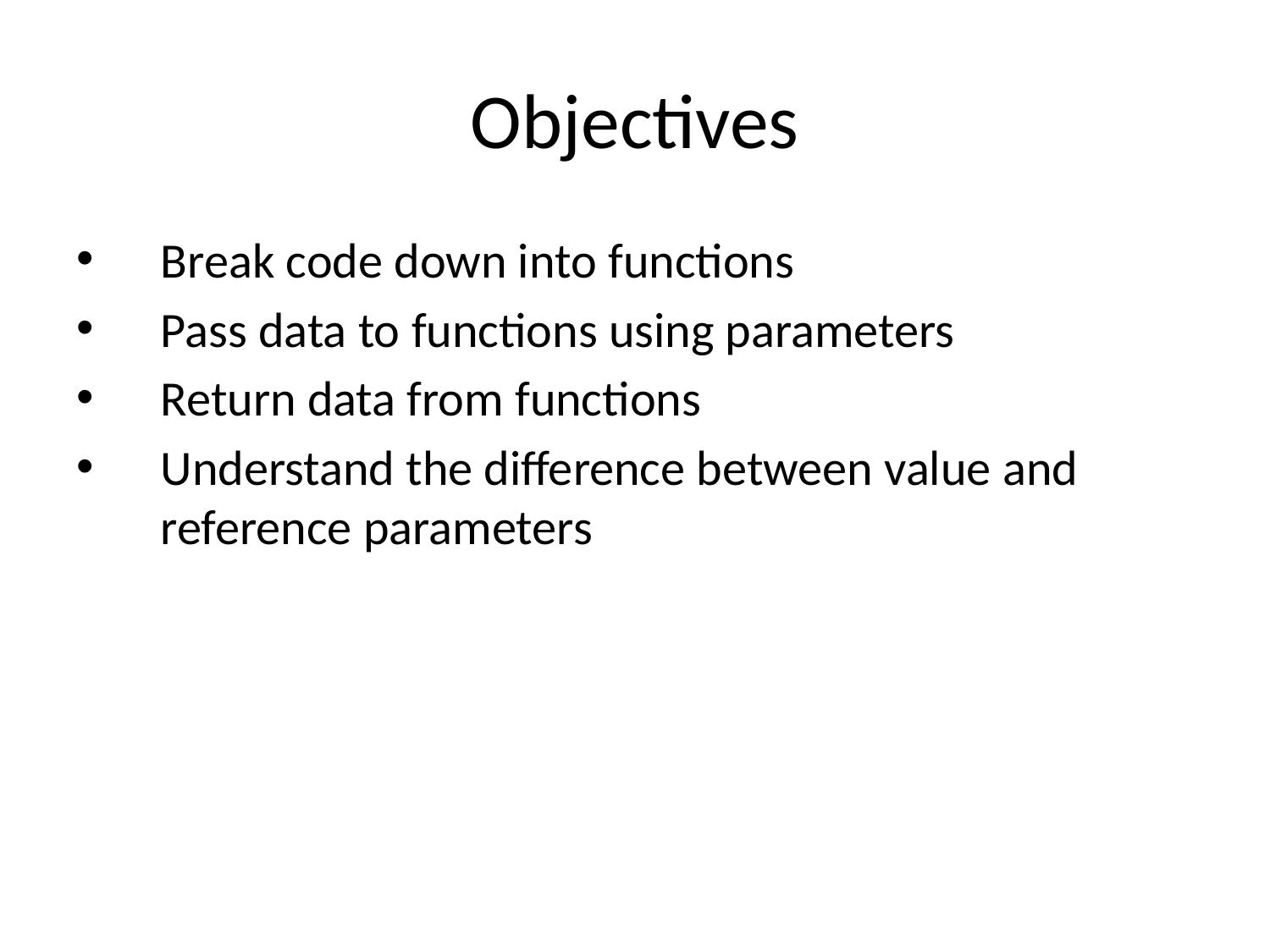

# Objectives
Break code down into functions
Pass data to functions using parameters
Return data from functions
Understand the difference between value and reference parameters